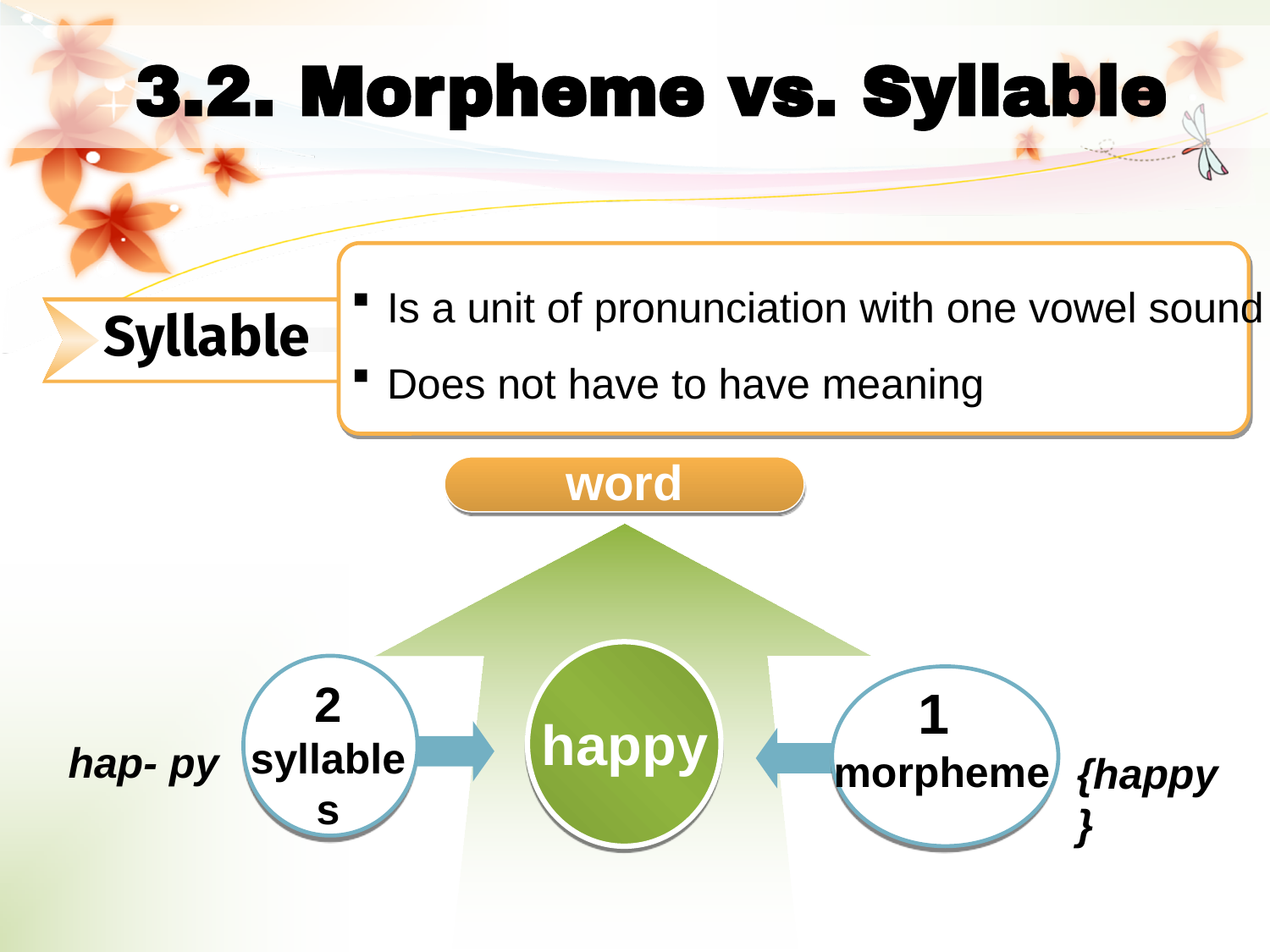

3.2. Morpheme vs. Syllable

 Is a unit of pronunciation with one vowel sound
 Does not have to have meaning
Syllable

word

2 syllables

1
morpheme
happy

hap- py
{happy}